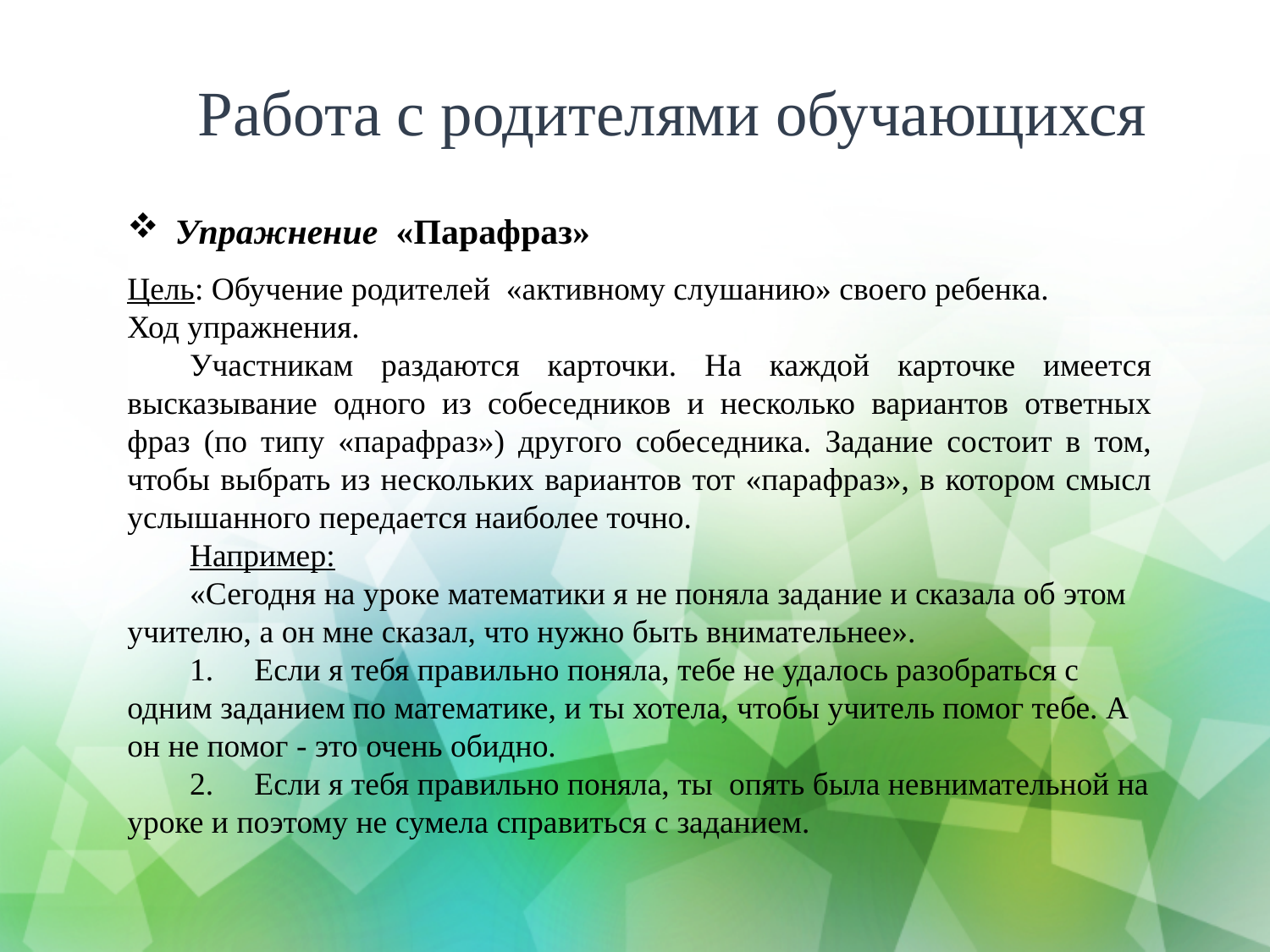

Работа с родителями обучающихся
Упражнение  «Парафраз»
Цель: Обучение родителей  «активному слушанию» своего ребенка.
Ход упражнения.
Участникам раздаются карточки. На каждой карточке имеется высказывание одного из собеседников и несколько вариантов ответных фраз (по типу «парафраз») другого собеседника. Задание состоит в том, чтобы выбрать из нескольких вариантов тот «парафраз», в котором смысл услышанного передается наиболее точно.
Например:
«Сегодня на уроке математики я не поняла задание и сказала об этом учителю, а он мне сказал, что нужно быть внимательнее».
1.	Если я тебя правильно поняла, тебе не удалось разобраться с одним заданием по математике, и ты хотела, чтобы учитель помог тебе. А он не помог - это очень обидно.
2.	Если я тебя правильно поняла, ты  опять была невнимательной на уроке и поэтому не сумела справиться с заданием.